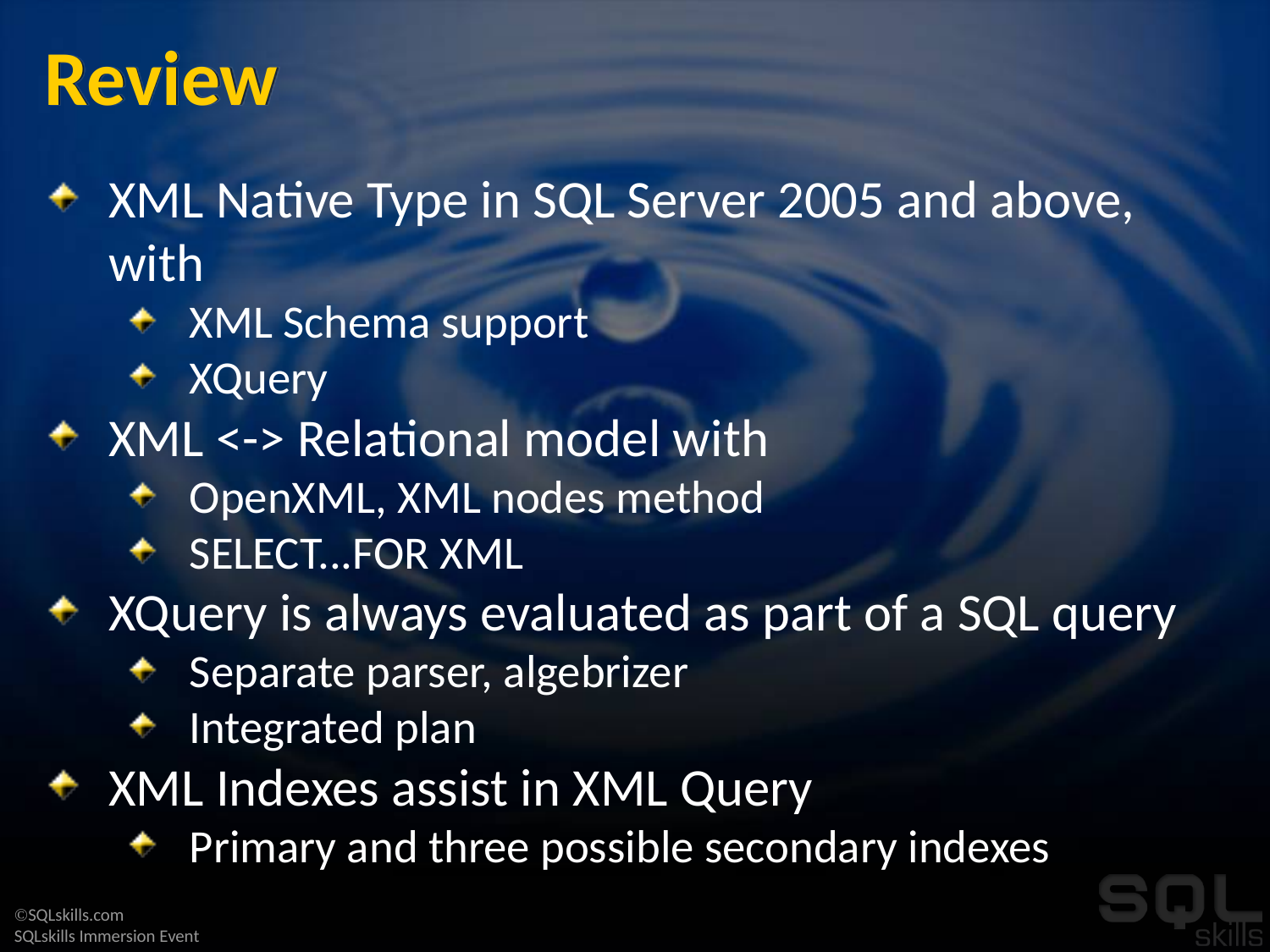

# Review
XML Native Type in SQL Server 2005 and above, with
XML Schema support
XQuery
XML <-> Relational model with
OpenXML, XML nodes method
SELECT...FOR XML
XQuery is always evaluated as part of a SQL query
Separate parser, algebrizer
Integrated plan
XML Indexes assist in XML Query
Primary and three possible secondary indexes